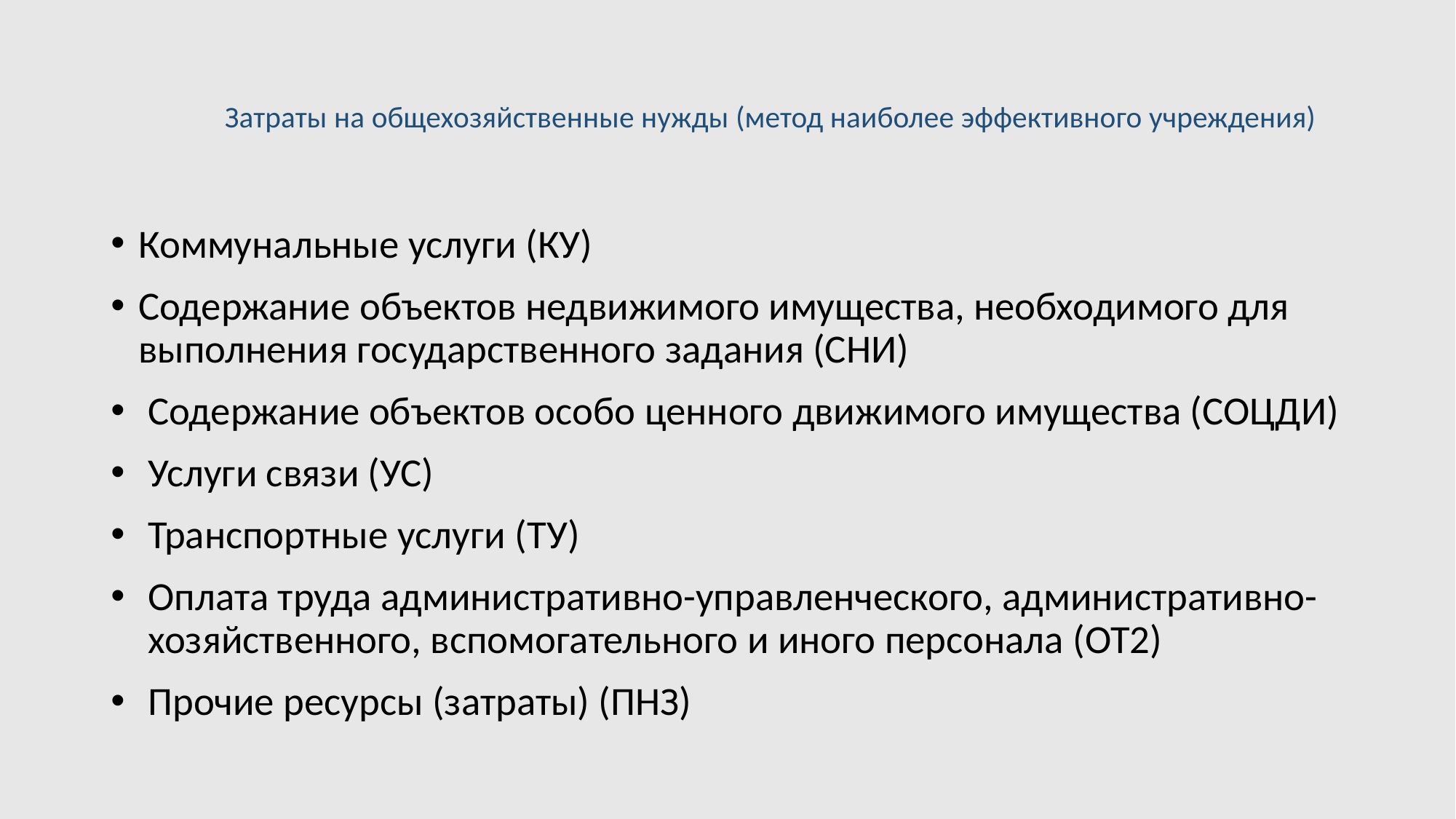

# Затраты на общехозяйственные нужды (метод наиболее эффективного учреждения)
Коммунальные услуги (КУ)
Содержание объектов недвижимого имущества, необходимого для выполнения государственного задания (СНИ)
Содержание объектов особо ценного движимого имущества (СОЦДИ)
Услуги связи (УС)
Транспортные услуги (ТУ)
Оплата труда административно-управленческого, административно-хозяйственного, вспомогательного и иного персонала (ОТ2)
Прочие ресурсы (затраты) (ПНЗ)